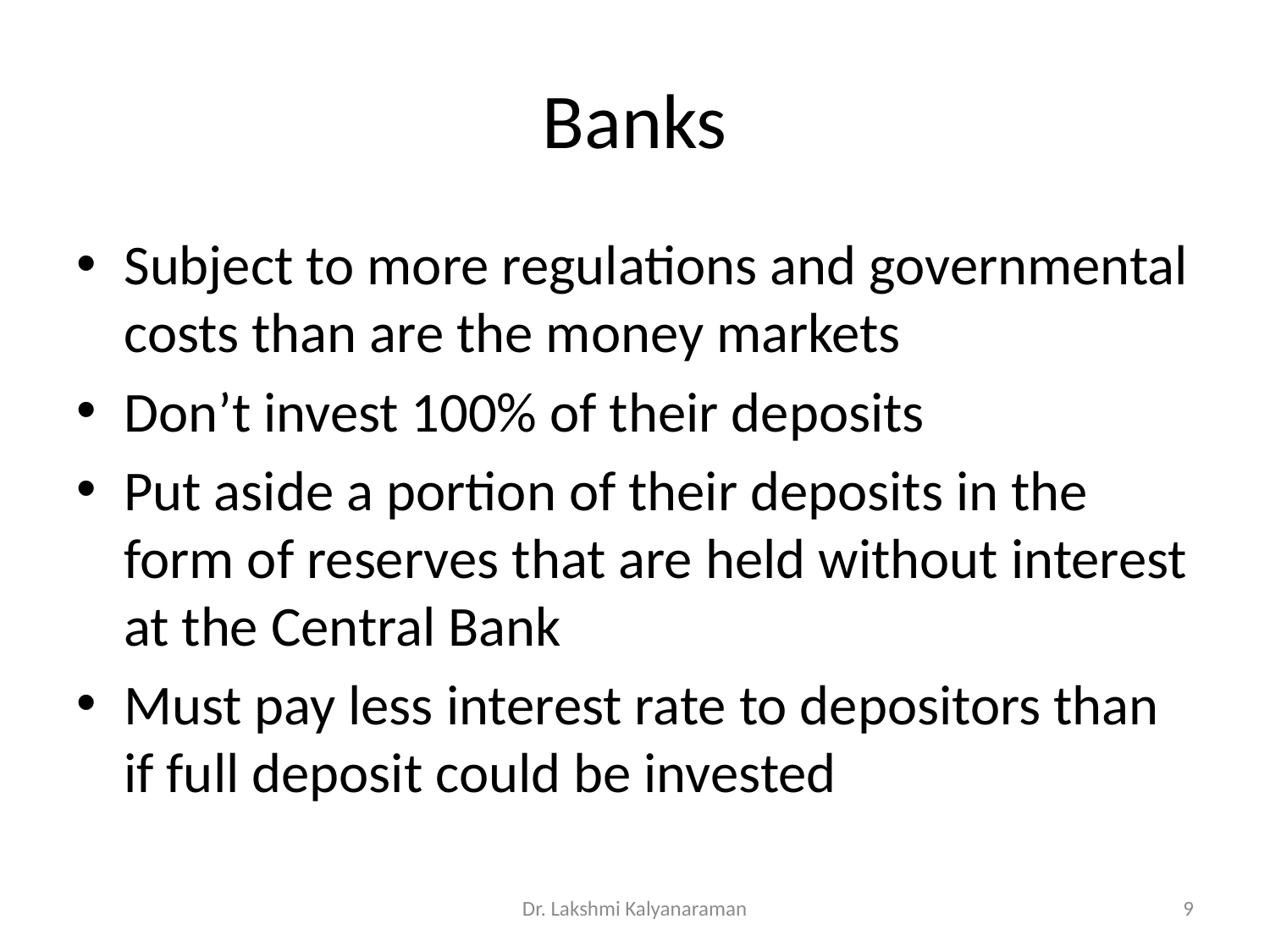

# Banks
Subject to more regulations and governmental costs than are the money markets
Don’t invest 100% of their deposits
Put aside a portion of their deposits in the form of reserves that are held without interest at the Central Bank
Must pay less interest rate to depositors than if full deposit could be invested

Dr. Lakshmi Kalyanaraman
9